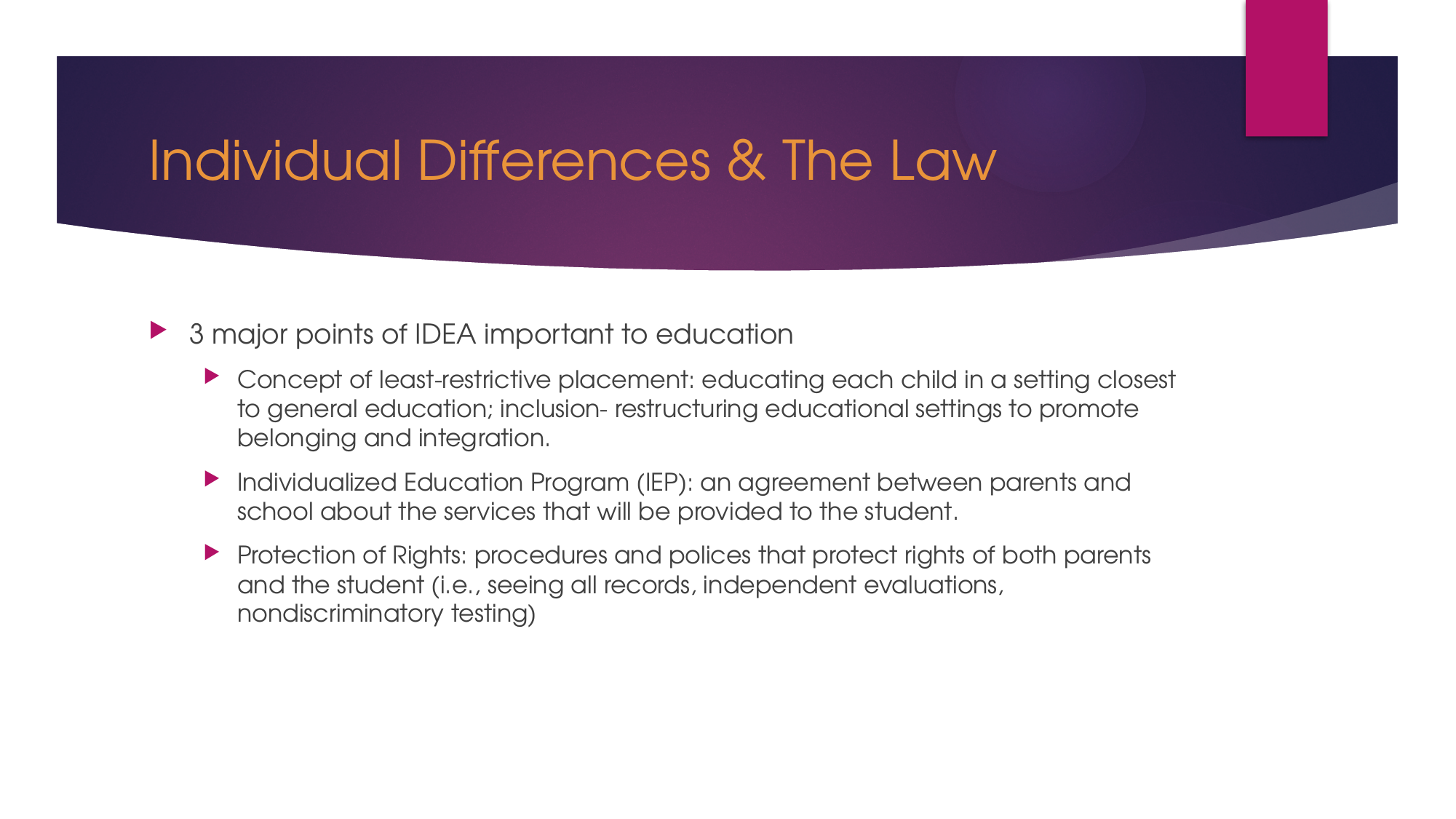

# Individual Differences & The Law
3 major points of IDEA important to education
Concept of least-restrictive placement: educating each child in a setting closest to general education; inclusion- restructuring educational settings to promote belonging and integration.
Individualized Education Program (IEP): an agreement between parents and school about the services that will be provided to the student.
Protection of Rights: procedures and polices that protect rights of both parents and the student (i.e., seeing all records, independent evaluations, nondiscriminatory testing)